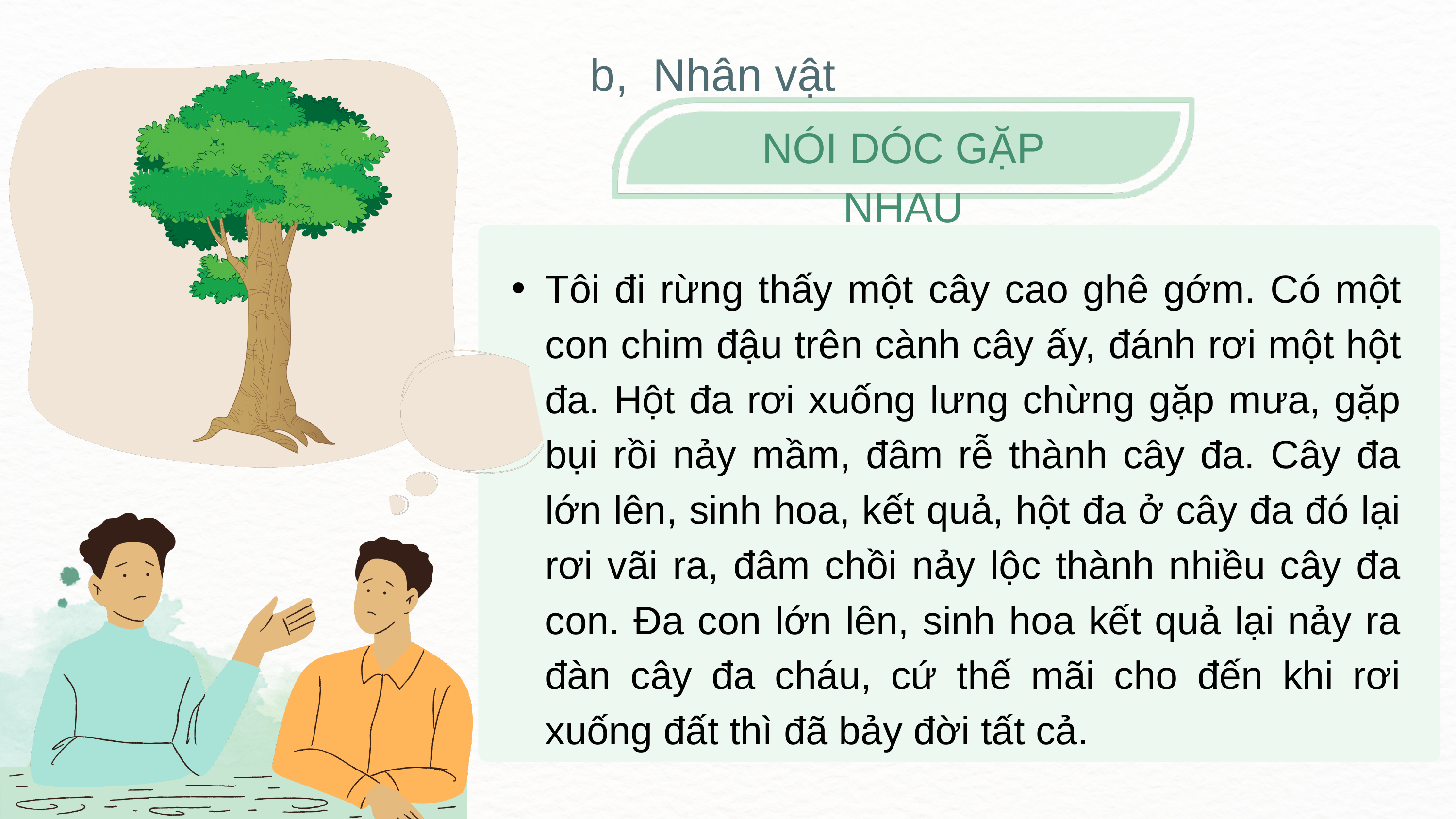

b,  Nhân vật

NÓI DÓC GẶP NHAU

Tôi đi rừng thấy một cây cao ghê gớm. Có một con chim đậu trên cành cây ấy, đánh rơi một hột đa. Hột đa rơi xuống lưng chừng gặp mưa, gặp bụi rồi nảy mầm, đâm rễ thành cây đa. Cây đa lớn lên, sinh hoa, kết quả, hột đa ở cây đa đó lại rơi vãi ra, đâm chồi nảy lộc thành nhiều cây đa con. Đa con lớn lên, sinh hoa kết quả lại nảy ra đàn cây đa cháu, cứ thế mãi cho đến khi rơi xuống đất thì đã bảy đời tất cả.